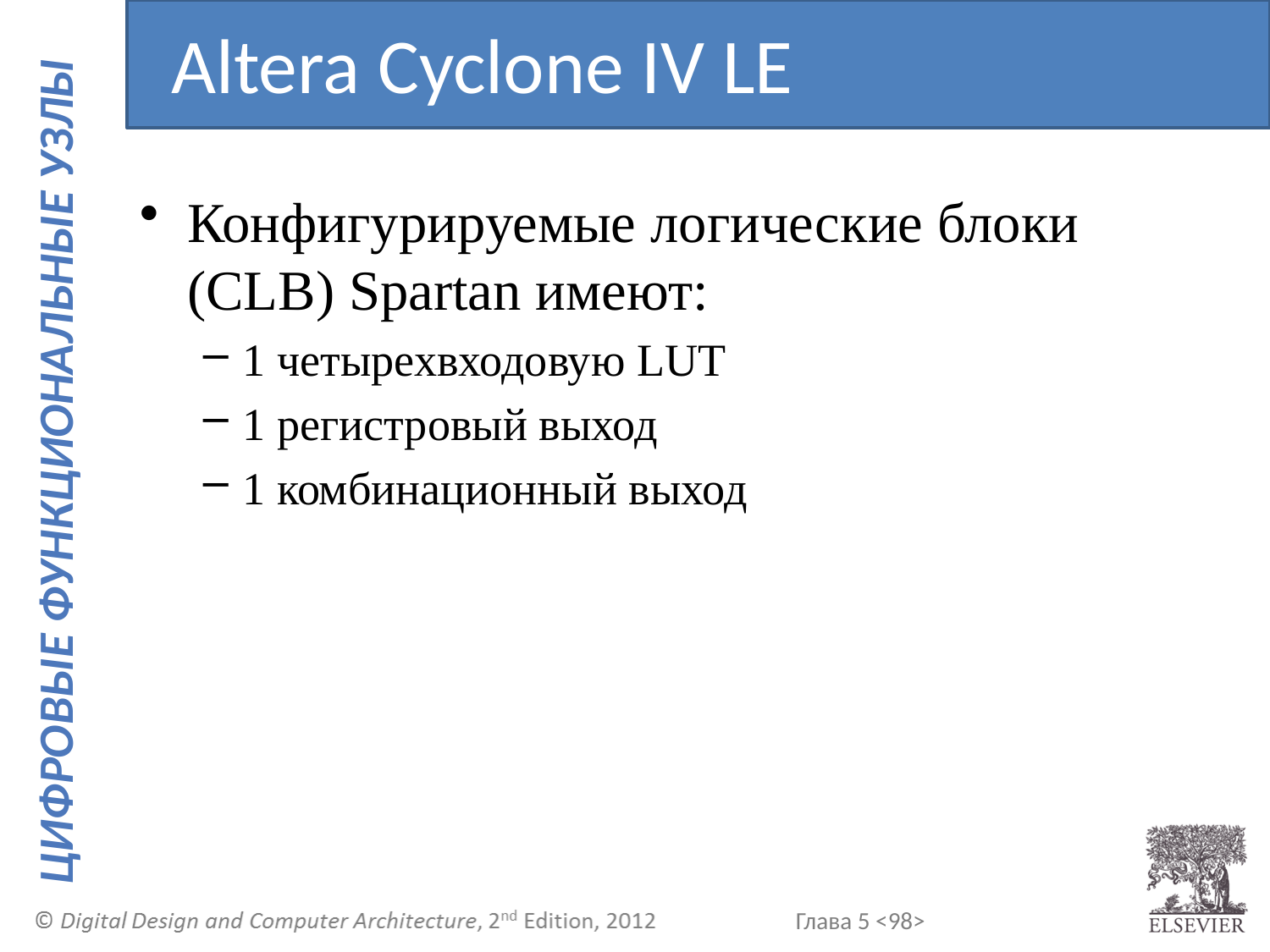

Altera Cyclone IV LE

Конфигурируемые логические блоки  (CLB) Spartan имеют:
1 четырехвходовую LUT
1 регистровый выход
1 комбинационный выход